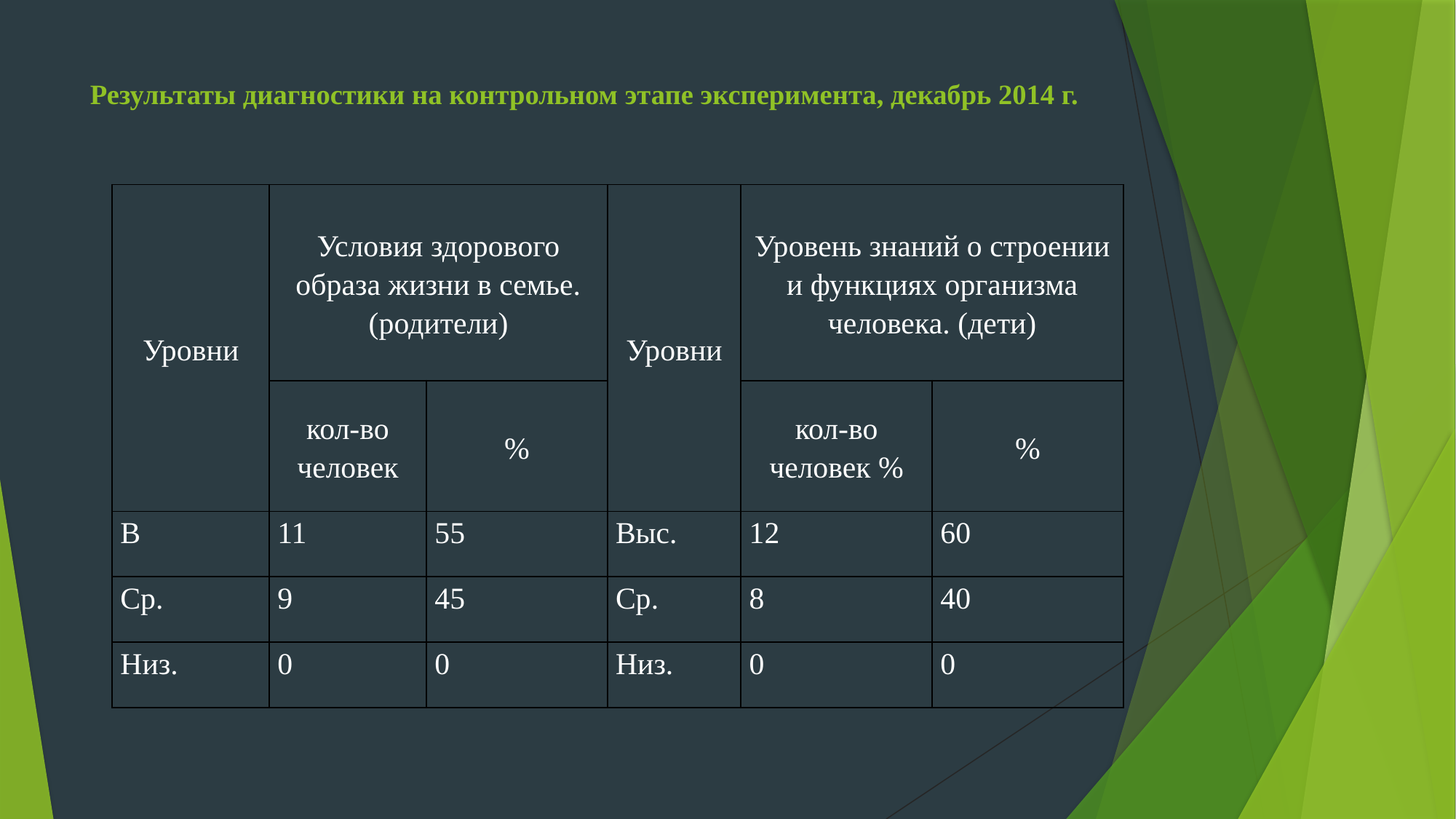

# Результаты диагностики на контрольном этапе эксперимента, декабрь 2014 г.
| Уровни | Условия здорового образа жизни в семье. (родители) |  | Уровни | Уровень знаний о строении и функциях организма человека. (дети) |  |
| --- | --- | --- | --- | --- | --- |
|  | кол-во человек | % |  | кол-во человек % | % |
| В | 11 | 55 | Выс. | 12 | 60 |
| Ср. | 9 | 45 | Ср. | 8 | 40 |
| Низ. | 0 | 0 | Низ. | 0 | 0 |